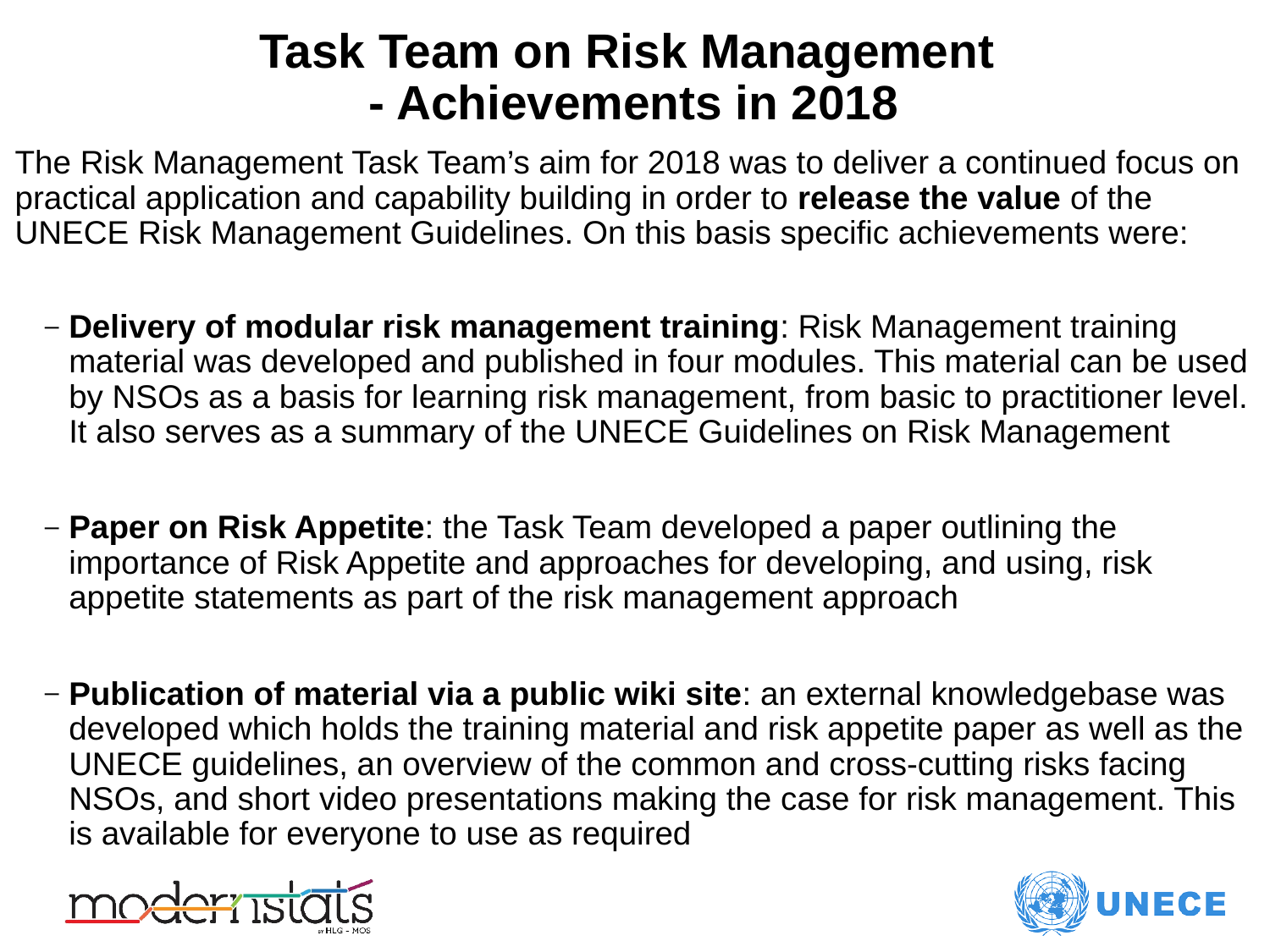

# Task Team on Risk Management - Achievements in 2018
The Risk Management Task Team’s aim for 2018 was to deliver a continued focus on practical application and capability building in order to release the value of the UNECE Risk Management Guidelines. On this basis specific achievements were:

Delivery of modular risk management training: Risk Management training material was developed and published in four modules. This material can be used by NSOs as a basis for learning risk management, from basic to practitioner level. It also serves as a summary of the UNECE Guidelines on Risk Management

Paper on Risk Appetite: the Task Team developed a paper outlining the importance of Risk Appetite and approaches for developing, and using, risk appetite statements as part of the risk management approach

Publication of material via a public wiki site: an external knowledgebase was developed which holds the training material and risk appetite paper as well as the UNECE guidelines, an overview of the common and cross-cutting risks facing NSOs, and short video presentations making the case for risk management. This is available for everyone to use as required